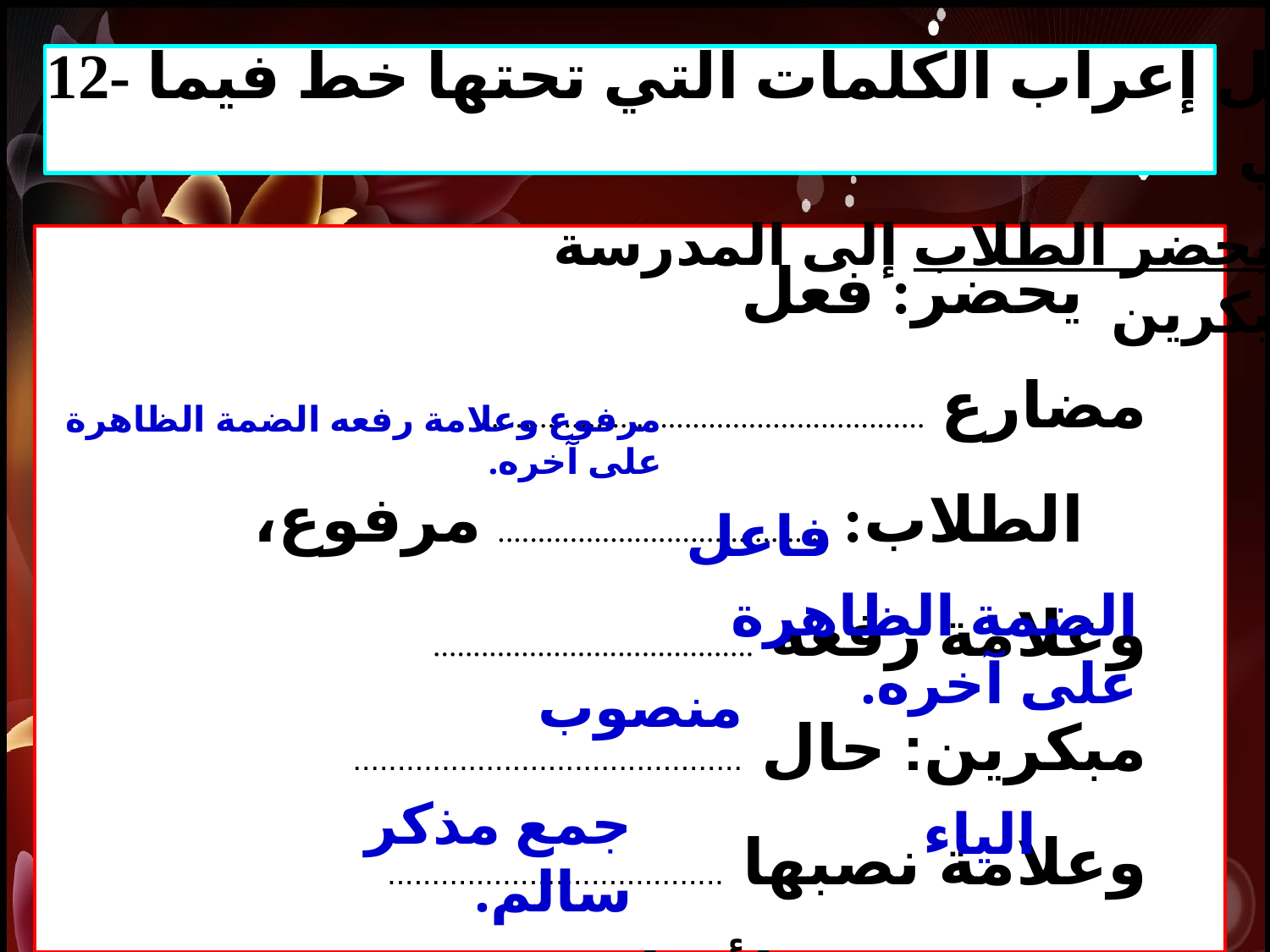

12- أكمل إعراب الكلمات التي تحتها خط فيما يلي:

أ. يحضر الطلاب إلى المدرسة مبكرين.
يحضر: فعل مضارع ........................................................
الطلاب: ......................................... مرفوع، وعلامة رفعه ........................................
مبكرين: حال ............................................ وعلامة نصبها ...................................... لأنها .......................................
مرفوع وعلامة رفعه الضمة الظاهرة على آخره.
فاعل
الضمة الظاهرة على آخره.
منصوب
جمع مذكر سالم.
الياء